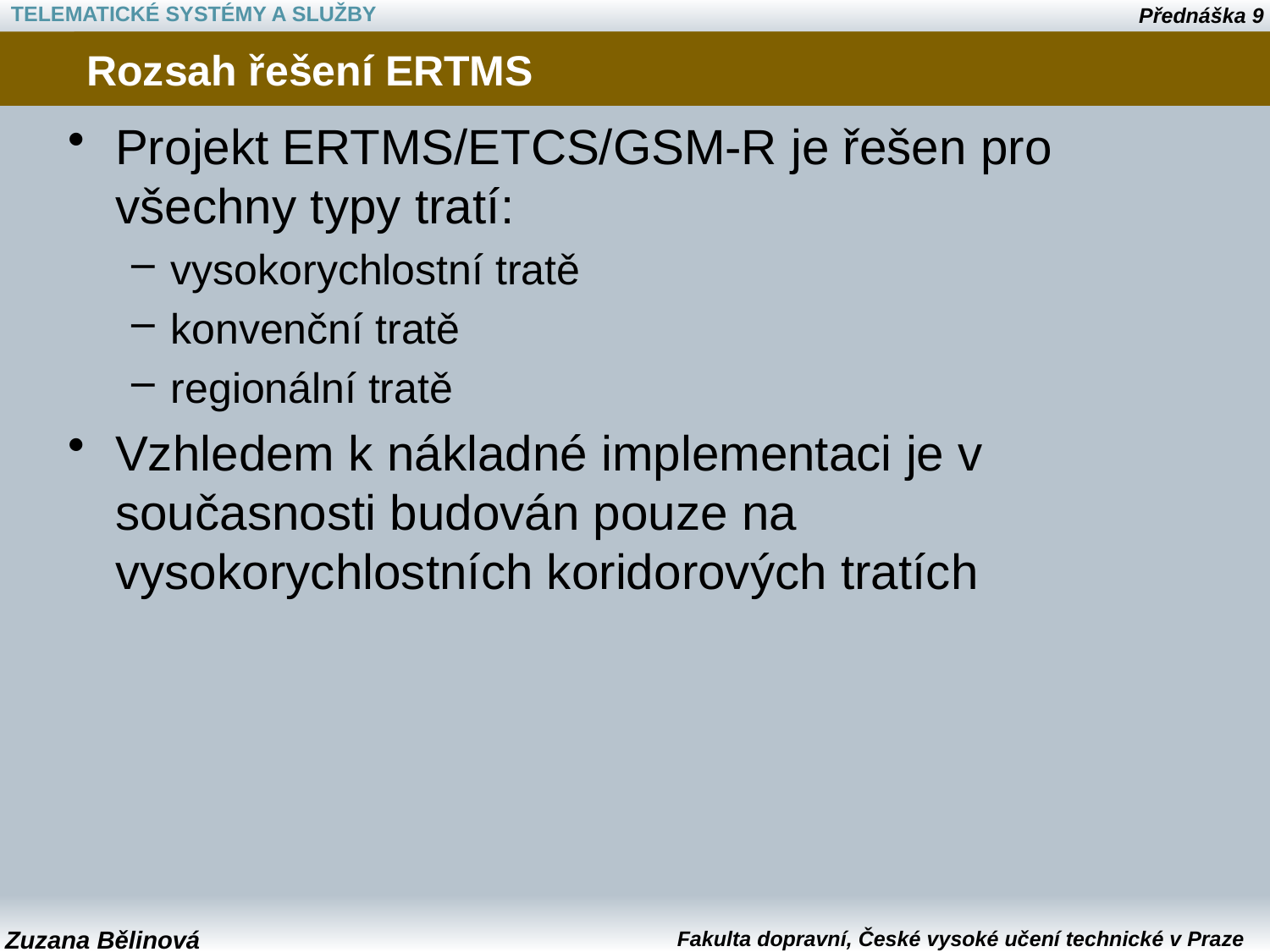

# Rozsah řešení ERTMS
Projekt ERTMS/ETCS/GSM-R je řešen pro všechny typy tratí:
vysokorychlostní tratě
konvenční tratě
regionální tratě
Vzhledem k nákladné implementaci je v současnosti budován pouze na vysokorychlostních koridorových tratích